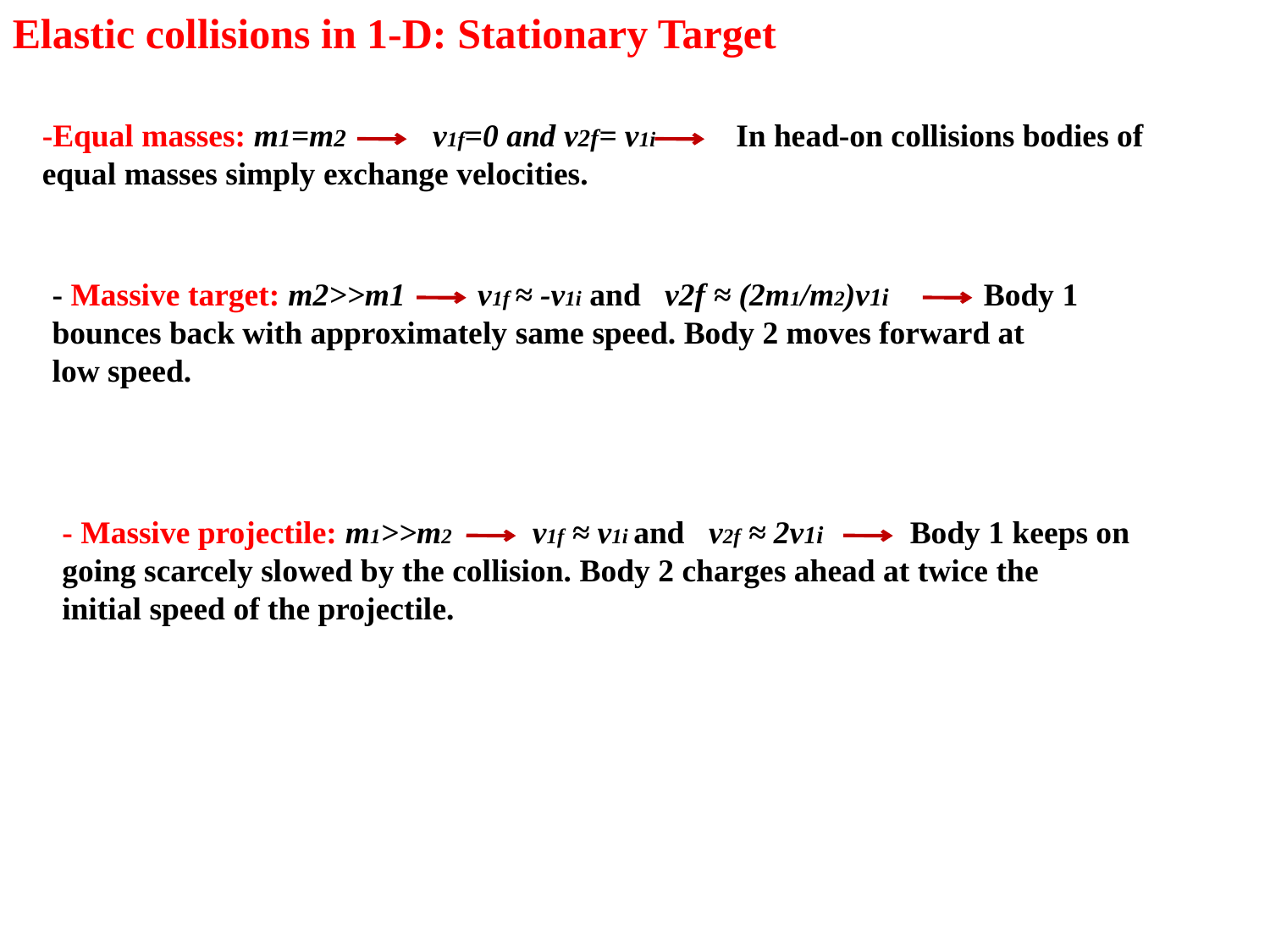

Elastic collisions in 1-D: Stationary Target
-Equal masses: m1=m2           v1f=0 and v2f= v1i          In head-on collisions bodies of equal masses simply exchange velocities.
- Massive target: m2>>m1         v1f ≈ -v1i and   v2f ≈ (2m1/m2)v1i            Body 1
bounces back with approximately same speed. Body 2 moves forward at
low speed.
- Massive projectile: m1>>m2          v1f ≈ v1i and   v2f ≈ 2v1i           Body 1 keeps on
going scarcely slowed by the collision. Body 2 charges ahead at twice the
initial speed of the projectile.